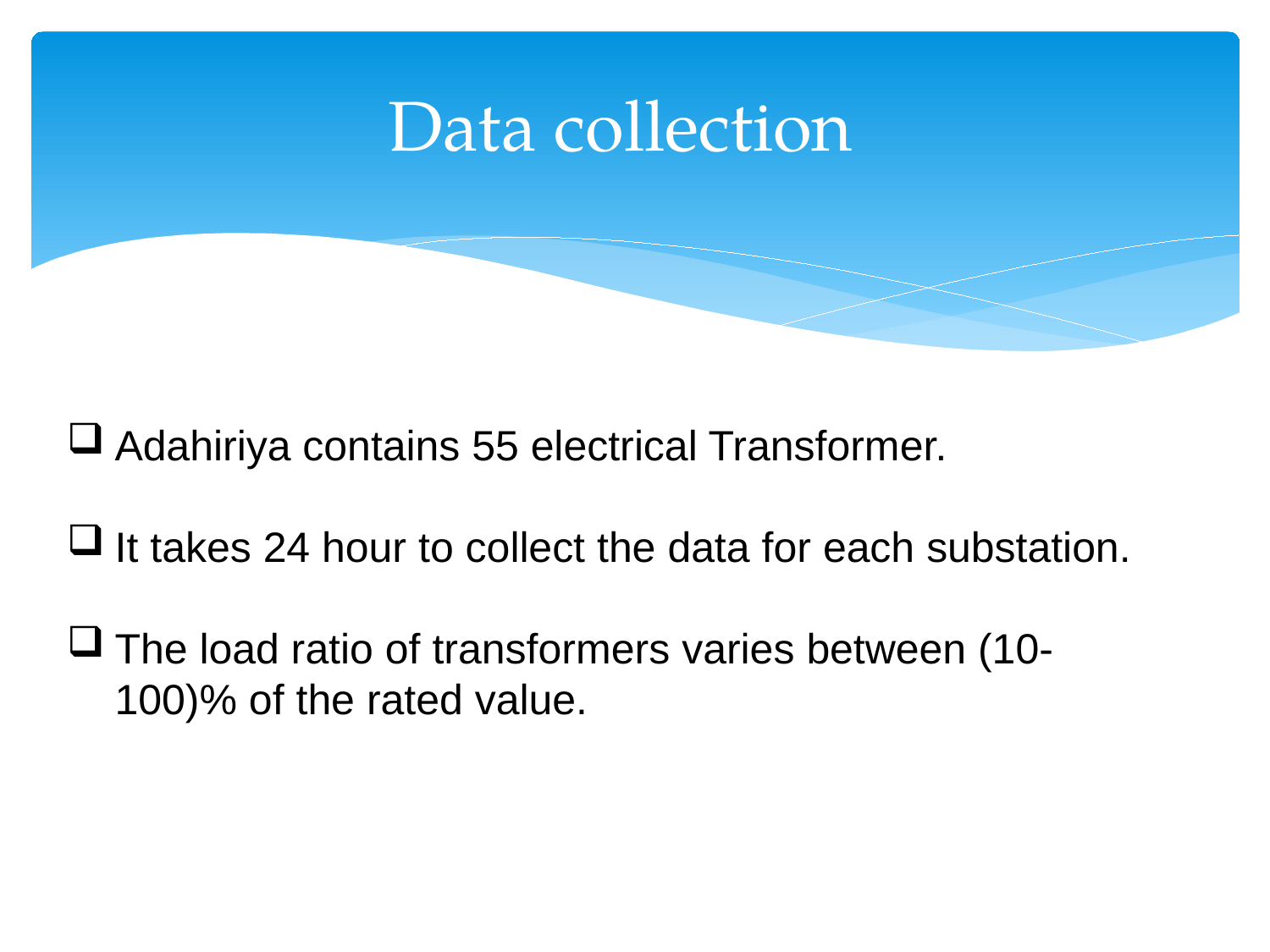

Data collection

Adahiriya contains 55 electrical Transformer.

It takes 24 hour to collect the data for each substation.

The load ratio of transformers varies between (10-100)% of the rated value.